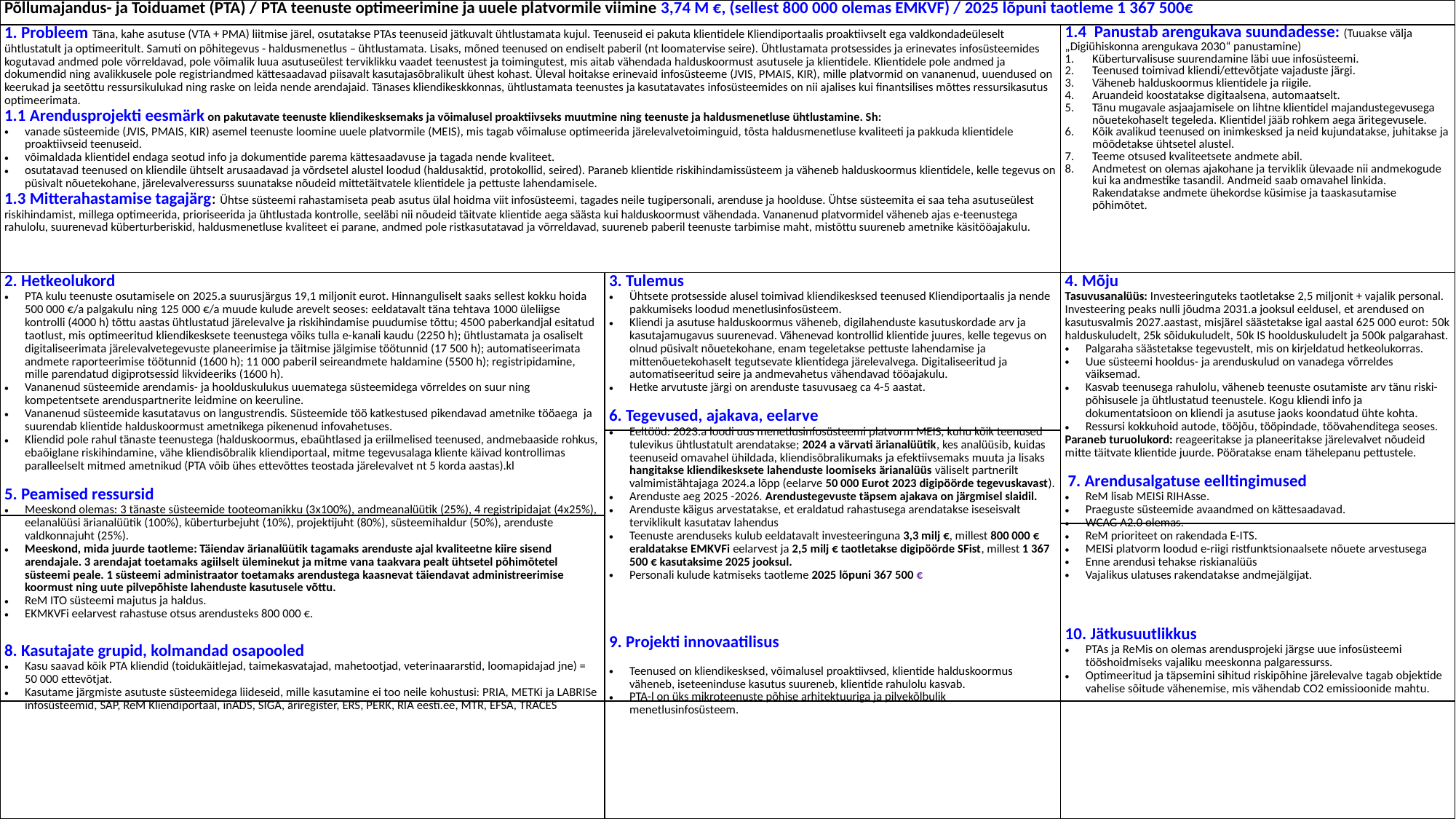

| Põllumajandus- ja Toiduamet (PTA) / PTA teenuste optimeerimine ja uuele platvormile viimine 3,74 M €, (sellest 800 000 olemas EMKVF) / 2025 lõpuni taotleme 1 367 500€ |  |  |
| --- | --- | --- |
| 1. Probleem Täna, kahe asutuse (VTA + PMA) liitmise järel, osutatakse PTAs teenuseid jätkuvalt ühtlustamata kujul. Teenuseid ei pakuta klientidele Kliendiportaalis proaktiivselt ega valdkondadeüleselt ühtlustatult ja optimeeritult. Samuti on põhitegevus - haldusmenetlus – ühtlustamata. Lisaks, mõned teenused on endiselt paberil (nt loomatervise seire). Ühtlustamata protsessides ja erinevates infosüsteemides kogutavad andmed pole võrreldavad, pole võimalik luua asutuseülest terviklikku vaadet teenustest ja toimingutest, mis aitab vähendada halduskoormust asutusele ja klientidele. Klientidele pole andmed ja dokumendid ning avalikkusele pole registriandmed kättesaadavad piisavalt kasutajasõbralikult ühest kohast. Üleval hoitakse erinevaid infosüsteeme (JVIS, PMAIS, KIR), mille platvormid on vananenud, uuendused on keerukad ja seetõttu ressursikulukad ning raske on leida nende arendajaid. Tänases kliendikeskkonnas, ühtlustamata teenustes ja kasutatavates infosüsteemides on nii ajalises kui finantsilises mõttes ressursikasutus optimeerimata. 1.1 Arendusprojekti eesmärk on pakutavate teenuste kliendikesksemaks ja võimalusel proaktiivseks muutmine ning teenuste ja haldusmenetluse ühtlustamine. Sh: vanade süsteemide (JVIS, PMAIS, KIR) asemel teenuste loomine uuele platvormile (MEIS), mis tagab võimaluse optimeerida järelevalvetoiminguid, tõsta haldusmenetluse kvaliteeti ja pakkuda klientidele proaktiivseid teenuseid. võimaldada klientidel endaga seotud info ja dokumentide parema kättesaadavuse ja tagada nende kvaliteet. osutatavad teenused on kliendile ühtselt arusaadavad ja võrdsetel alustel loodud (haldusaktid, protokollid, seired). Paraneb klientide riskihindamissüsteem ja väheneb halduskoormus klientidele, kelle tegevus on püsivalt nõuetekohane, järelevalveressurss suunatakse nõudeid mittetäitvatele klientidele ja pettuste lahendamisele. 1.3 Mitterahastamise tagajärg: Ühtse süsteemi rahastamiseta peab asutus ülal hoidma viit infosüsteemi, tagades neile tugipersonali, arenduse ja hoolduse. Ühtse süsteemita ei saa teha asutuseülest riskihindamist, millega optimeerida, prioriseerida ja ühtlustada kontrolle, seeläbi nii nõudeid täitvate klientide aega säästa kui halduskoormust vähendada. Vananenud platvormidel väheneb ajas e-teenustega rahulolu, suurenevad küberturberiskid, haldusmenetluse kvaliteet ei parane, andmed pole ristkasutatavad ja võrreldavad, suureneb paberil teenuste tarbimise maht, mistõttu suureneb ametnike käsitööajakulu. |  | 1.4 Panustab arengukava suundadesse: (Tuuakse välja „Digiühiskonna arengukava 2030“ panustamine) Küberturvalisuse suurendamine läbi uue infosüsteemi. Teenused toimivad kliendi/ettevõtjate vajaduste järgi. Väheneb halduskoormus klientidele ja riigile. Aruandeid koostatakse digitaalsena, automaatselt. Tänu mugavale asjaajamisele on lihtne klientidel majandustegevusega nõuetekohaselt tegeleda. Klientidel jääb rohkem aega äritegevusele. Kõik avalikud teenused on inimkesksed ja neid kujundatakse, juhitakse ja mõõdetakse ühtsetel alustel. Teeme otsused kvaliteetsete andmete abil. Andmetest on olemas ajakohane ja terviklik ülevaade nii andmekogude kui ka andmestike tasandil. Andmeid saab omavahel linkida. Rakendatakse andmete ühekordse küsimise ja taaskasutamise põhimõtet. |
| 2. Hetkeolukord PTA kulu teenuste osutamisele on 2025.a suurusjärgus 19,1 miljonit eurot. Hinnanguliselt saaks sellest kokku hoida 500 000 €/a palgakulu ning 125 000 €/a muude kulude arevelt seoses: eeldatavalt täna tehtava 1000 üleliigse kontrolli (4000 h) tõttu aastas ühtlustatud järelevalve ja riskihindamise puudumise tõttu; 4500 paberkandjal esitatud taotlust, mis optimeeritud kliendikesksete teenustega võiks tulla e-kanali kaudu (2250 h); ühtlustamata ja osaliselt digitaliseerimata järelevalvetegevuste planeerimise ja täitmise jälgimise töötunnid (17 500 h); automatiseerimata andmete raporteerimise töötunnid (1600 h); 11 000 paberil seireandmete haldamine (5500 h); registripidamine, mille parendatud digiprotsessid likvideeriks (1600 h). Vananenud süsteemide arendamis- ja hoolduskulukus uuematega süsteemidega võrreldes on suur ning kompetentsete arenduspartnerite leidmine on keeruline. Vananenud süsteemide kasutatavus on langustrendis. Süsteemide töö katkestused pikendavad ametnike tööaega ja suurendab klientide halduskoormust ametnikega pikenenud infovahetuses. Kliendid pole rahul tänaste teenustega (halduskoormus, ebaühtlased ja eriilmelised teenused, andmebaaside rohkus, ebaõiglane riskihindamine, vähe kliendisõbralik kliendiportaal, mitme tegevusalaga kliente käivad kontrollimas paralleelselt mitmed ametnikud (PTA võib ühes ettevõttes teostada järelevalvet nt 5 korda aastas).kl 5. Peamised ressursid Meeskond olemas: 3 tänaste süsteemide tooteomanikku (3x100%), andmeanalüütik (25%), 4 registripidajat (4x25%), eelanalüüsi ärianalüütik (100%), küberturbejuht (10%), projektijuht (80%), süsteemihaldur (50%), arenduste valdkonnajuht (25%). Meeskond, mida juurde taotleme: Täiendav ärianalüütik tagamaks arenduste ajal kvaliteetne kiire sisend arendajale. 3 arendajat toetamaks agiilselt üleminekut ja mitme vana taakvara pealt ühtsetel põhimõtetel süsteemi peale. 1 süsteemi administraator toetamaks arendustega kaasnevat täiendavat administreerimise koormust ning uute pilvepõhiste lahenduste kasutusele võttu. ReM ITO süsteemi majutus ja haldus. EKMKVFi eelarvest rahastuse otsus arendusteks 800 000 €. 8. Kasutajate grupid, kolmandad osapooled Kasu saavad kõik PTA kliendid (toidukäitlejad, taimekasvatajad, mahetootjad, veterinaararstid, loomapidajad jne) = 50 000 ettevõtjat. Kasutame järgmiste asutuste süsteemidega liideseid, mille kasutamine ei too neile kohustusi: PRIA, METKi ja LABRISe infosüsteemid, SAP, ReM Kliendiportaal, inADS, SIGA, äriregister, ERS, PERK, RIA eesti.ee, MTR, EFSA, TRACES | 3. Tulemus Ühtsete protsesside alusel toimivad kliendikesksed teenused Kliendiportaalis ja nende pakkumiseks loodud menetlusinfosüsteem. Kliendi ja asutuse halduskoormus väheneb, digilahenduste kasutuskordade arv ja kasutajamugavus suurenevad. Vähenevad kontrollid klientide juures, kelle tegevus on olnud püsivalt nõuetekohane, enam tegeletakse pettuste lahendamise ja mittenõuetekohaselt tegutsevate klientidega järelevalvega. Digitaliseeritud ja automatiseeritud seire ja andmevahetus vähendavad tööajakulu. Hetke arvutuste järgi on arenduste tasuvusaeg ca 4-5 aastat. 6. Tegevused, ajakava, eelarve Eeltööd: 2023.a loodi uus menetlusinfosüsteemi platvorm MEIS, kuhu kõik teenused tulevikus ühtlustatult arendatakse; 2024 a värvati ärianalüütik, kes analüüsib, kuidas teenuseid omavahel ühildada, kliendisõbralikumaks ja efektiivsemaks muuta ja lisaks hangitakse kliendikesksete lahenduste loomiseks ärianalüüs väliselt partnerilt valmimistähtajaga 2024.a lõpp (eelarve 50 000 Eurot 2023 digipöörde tegevuskavast). Arenduste aeg 2025 -2026. Arendustegevuste täpsem ajakava on järgmisel slaidil. Arenduste käigus arvestatakse, et eraldatud rahastusega arendatakse iseseisvalt terviklikult kasutatav lahendus Teenuste arenduseks kulub eeldatavalt investeeringuna 3,3 milj €, millest 800 000 € eraldatakse EMKVFi eelarvest ja 2,5 milj € taotletakse digipöörde SFist, millest 1 367 500 € kasutaksime 2025 jooksul. Personali kulude katmiseks taotleme 2025 lõpuni 367 500 € 9. Projekti innovaatilisus Teenused on kliendikesksed, võimalusel proaktiivsed, klientide halduskoormus väheneb, iseteeninduse kasutus suureneb, klientide rahulolu kasvab. PTA-l on üks mikroteenuste põhise arhitektuuriga ja pilvekõlbulik menetlusinfosüsteem. | 4. Mõju Tasuvusanalüüs: Investeeringuteks taotletakse 2,5 miljonit + vajalik personal. Investeering peaks nulli jõudma 2031.a jooksul eeldusel, et arendused on kasutusvalmis 2027.aastast, misjärel säästetakse igal aastal 625 000 eurot: 50k halduskuludelt, 25k sõidukuludelt, 50k IS hoolduskuludelt ja 500k palgarahast. Palgaraha säästetakse tegevustelt, mis on kirjeldatud hetkeolukorras. Uue süsteemi hooldus- ja arenduskulud on vanadega võrreldes väiksemad. Kasvab teenusega rahulolu, väheneb teenuste osutamiste arv tänu riski-põhisusele ja ühtlustatud teenustele. Kogu kliendi info ja dokumentatsioon on kliendi ja asutuse jaoks koondatud ühte kohta. Ressursi kokkuhoid autode, tööjõu, tööpindade, töövahenditega seoses. Paraneb turuolukord: reageeritakse ja planeeritakse järelevalvet nõudeid mitte täitvate klientide juurde. Pööratakse enam tähelepanu pettustele. 7. Arendusalgatuse eelltingimused ReM lisab MEISi RIHAsse. Praeguste süsteemide avaandmed on kättesaadavad. WCAG A2.0 olemas. ReM prioriteet on rakendada E-ITS. MEISi platvorm loodud e-riigi ristfunktsionaalsete nõuete arvestusega Enne arendusi tehakse riskianalüüs Vajalikus ulatuses rakendatakse andmejälgijat. 10. Jätkusuutlikkus PTAs ja ReMis on olemas arendusprojeki järgse uue infosüsteemi tööshoidmiseks vajaliku meeskonna palgaressurss. Optimeeritud ja täpsemini sihitud riskipõhine järelevalve tagab objektide vahelise sõitude vähenemise, mis vähendab CO2 emissioonide mahtu. |